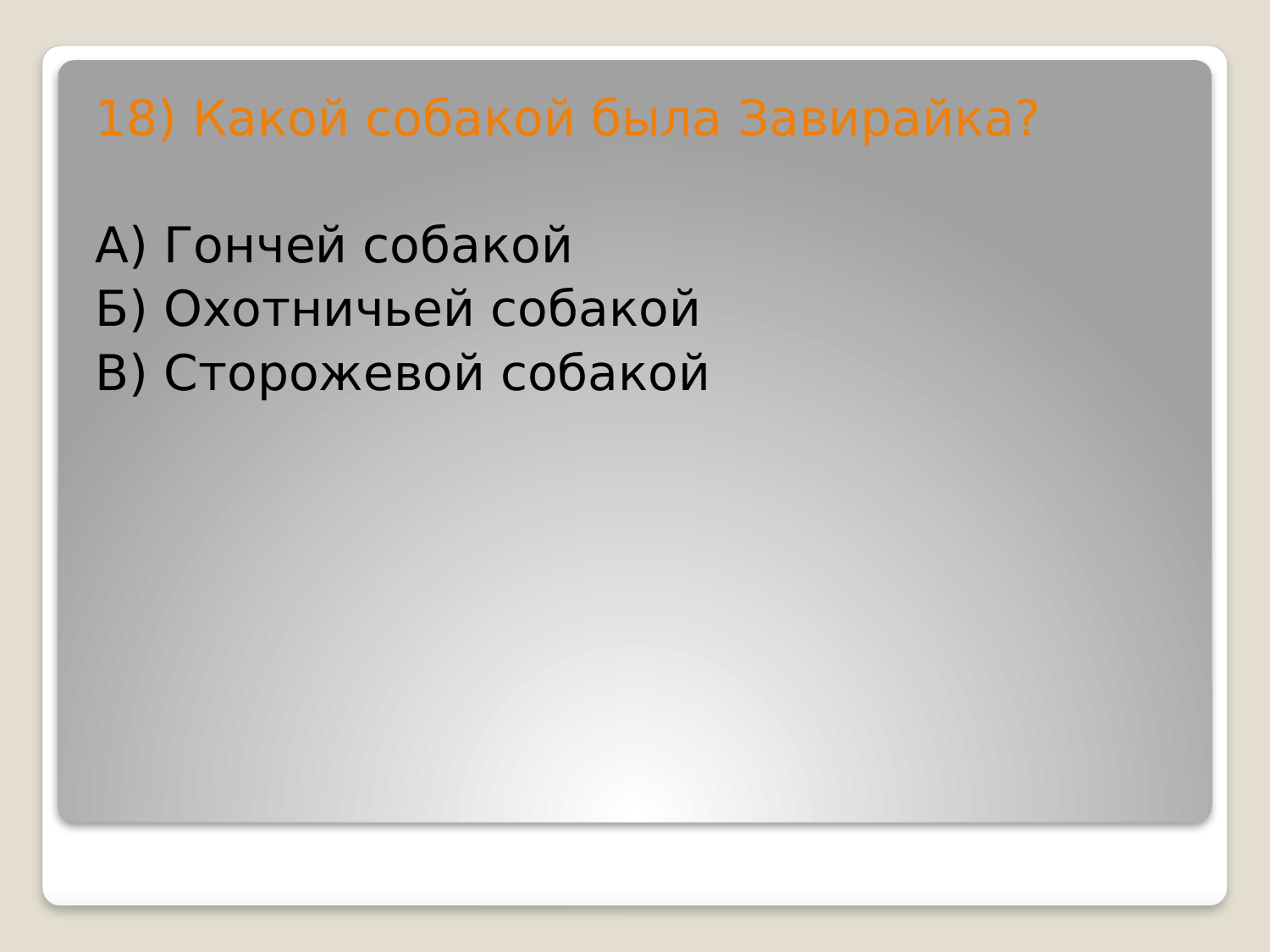

18) Какой собакой была Завирайка?

А) Гончей собакой
Б) Охотничьей собакой
В) Сторожевой собакой